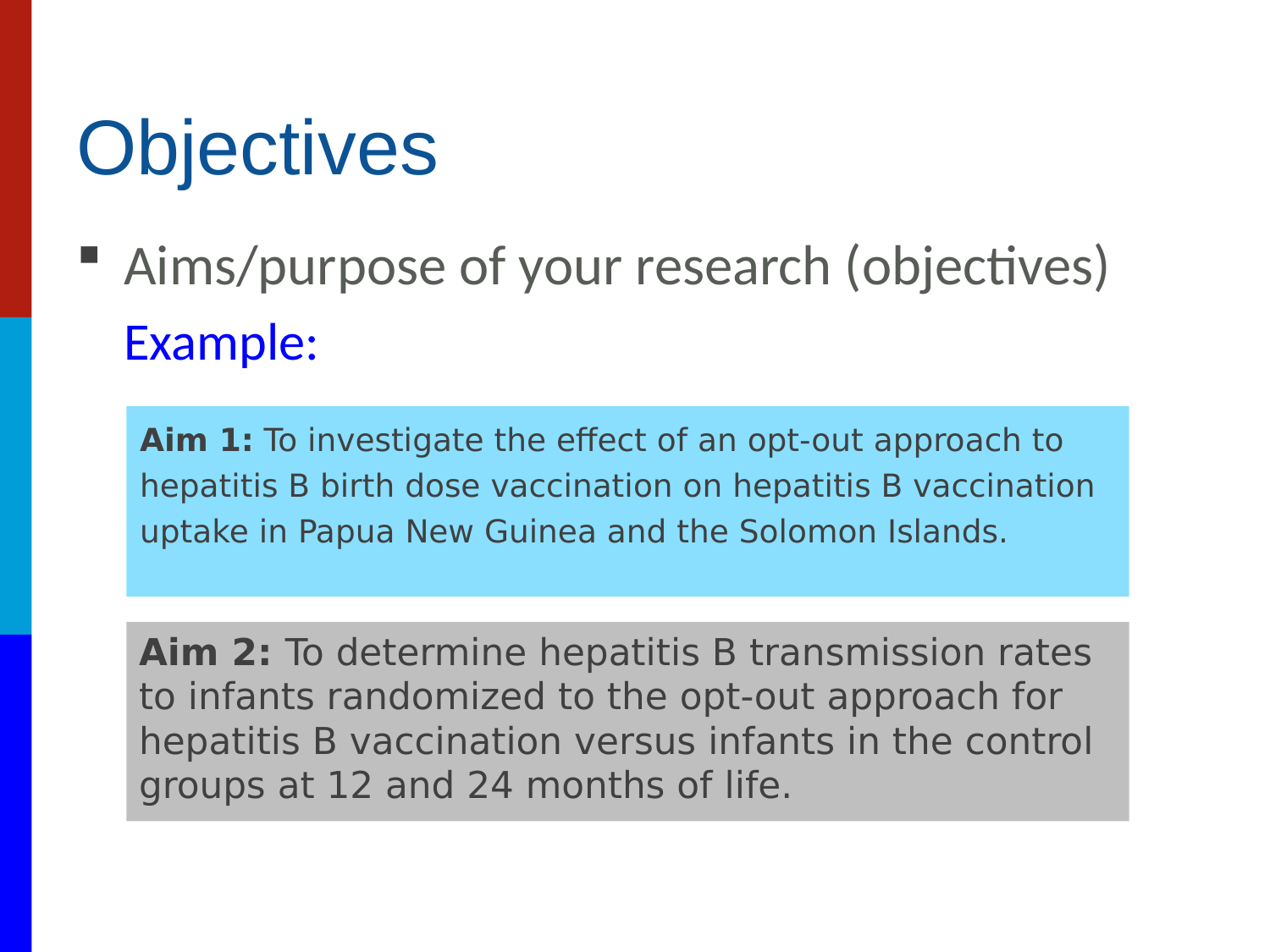

# Objectives
Aims/purpose of your research (objectives)
Example:

Aim 1: To investigate the effect of an opt-out approach to hepatitis B birth dose vaccination on hepatitis B vaccination uptake in Papua New Guinea and the Solomon Islands.
Aim 2: To determine hepatitis B transmission rates to infants randomized to the opt-out approach for hepatitis B vaccination versus infants in the control groups at 12 and 24 months of life.